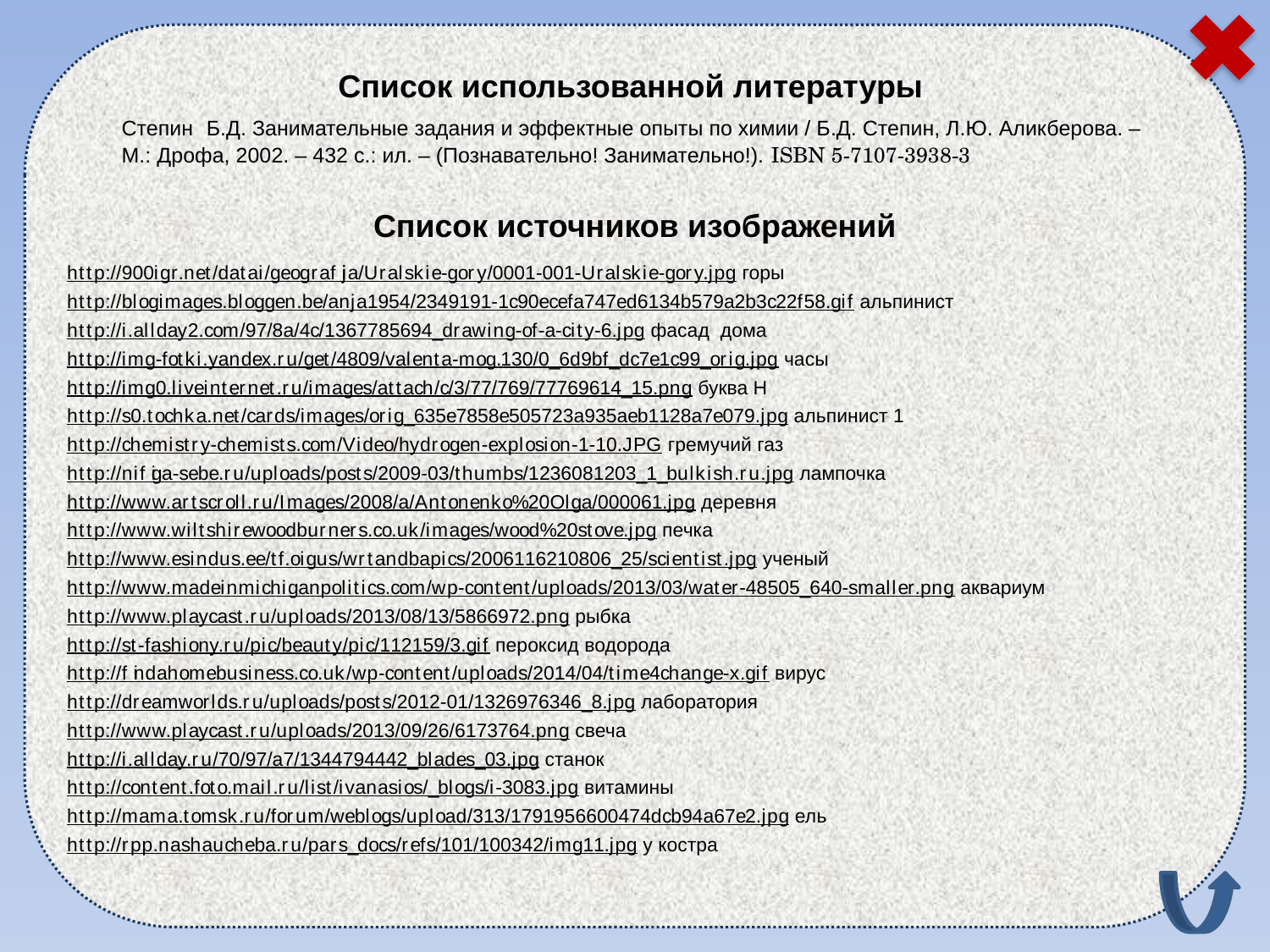

Список использованной литературы
Степин  Б.Д. Занимательные задания и эффектные опыты по химии / Б.Д. Степин, Л.Ю. Аликберова. – М.: Дрофа, 2002. – 432 с.: ил. – (Познавательно! Занимательно!). ISBN 5-7107-3938-3

Список источников изображений
http://900igr.net/datai/geografija/Uralskie-gory/0001-001-Uralskie-gory.jpg горы
http://blogimages.bloggen.be/anja1954/2349191-1c90ecefa747ed6134b579a2b3c22f58.gif альпинист
http://i.allday2.com/97/8a/4c/1367785694_drawing-of-a-city-6.jpg фасад  дома
http://img-fotki.yandex.ru/get/4809/valenta-mog.130/0_6d9bf_dc7e1c99_orig.jpg часы
http://img0.liveinternet.ru/images/attach/c/3/77/769/77769614_15.png буква Н
http://s0.tochka.net/cards/images/orig_635e7858e505723a935aeb1128a7e079.jpg альпинист 1
http://chemistry-chemists.com/Video/hydrogen-explosion-1-10.JPG гремучий газ
http://nifiga-sebe.ru/uploads/posts/2009-03/thumbs/1236081203_1_bulkish.ru.jpg лампочка
http://www.artscroll.ru/Images/2008/a/Antonenko%20Olga/000061.jpg деревня
http://www.wiltshirewoodburners.co.uk/images/wood%20stove.jpg печка
http://www.esindus.ee/tf.oigus/wrtandbapics/2006116210806_25/scientist.jpg ученый
http://www.madeinmichiganpolitics.com/wp-content/uploads/2013/03/water-48505_640-smaller.png аквариум
http://www.playcast.ru/uploads/2013/08/13/5866972.png рыбка
http://st-fashiony.ru/pic/beauty/pic/112159/3.gif пероксид водорода
http://findahomebusiness.co.uk/wp-content/uploads/2014/04/time4change-x.gif вирус
http://dreamworlds.ru/uploads/posts/2012-01/1326976346_8.jpg лаборатория
http://www.playcast.ru/uploads/2013/09/26/6173764.png свеча
http://i.allday.ru/70/97/a7/1344794442_blades_03.jpg станок
http://content.foto.mail.ru/list/ivanasios/_blogs/i-3083.jpg витамины
http://mama.tomsk.ru/forum/weblogs/upload/313/1791956600474dcb94a67e2.jpg ель
http://rpp.nashaucheba.ru/pars_docs/refs/101/100342/img11.jpg у костра